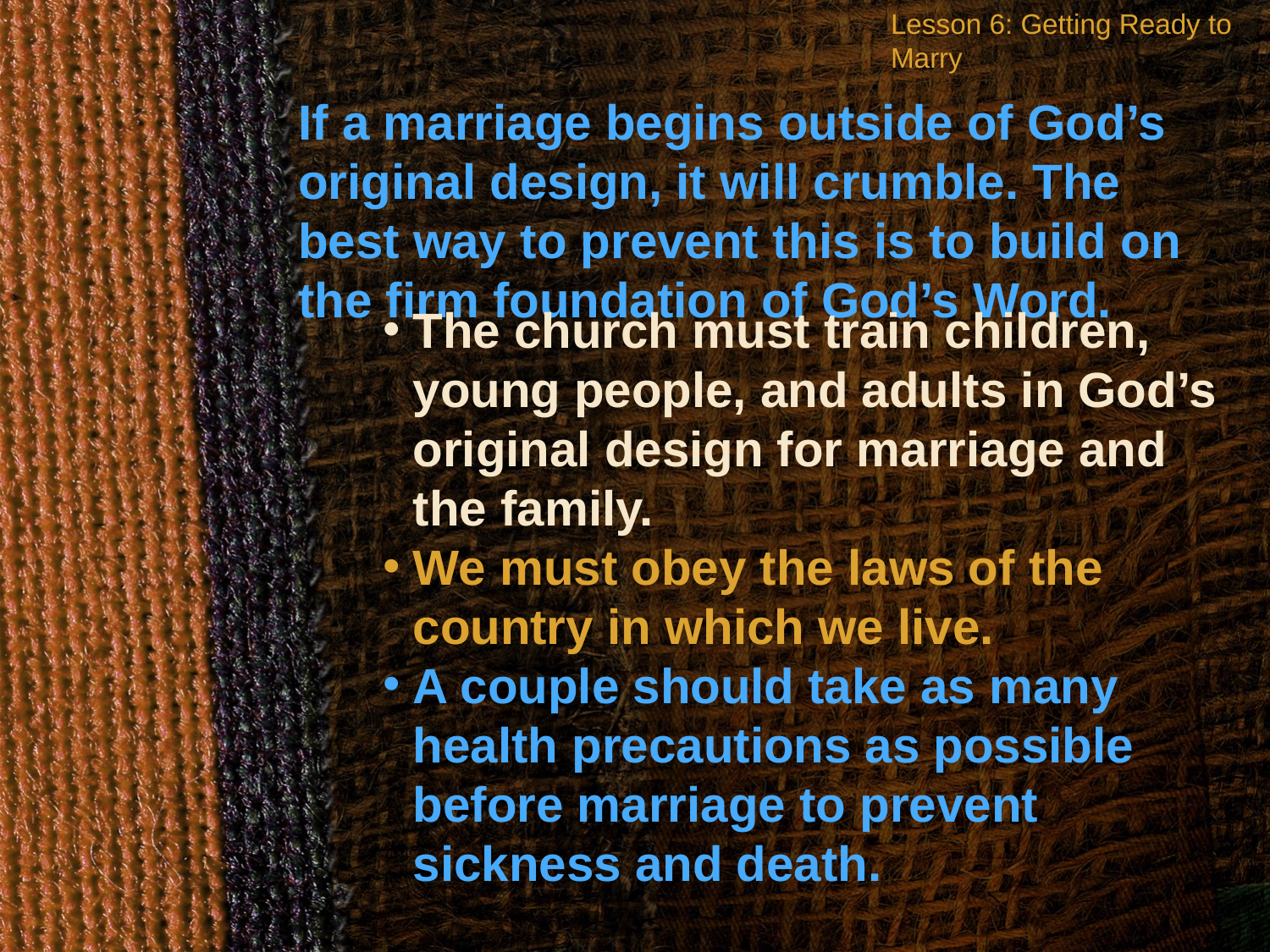

Lesson 6: Getting Ready to Marry
If a marriage begins outside of God’s original design, it will crumble. The best way to prevent this is to build on the firm foundation of God’s Word.
The church must train children, young people, and adults in God’s original design for marriage and the family.
We must obey the laws of the country in which we live.
A couple should take as many health precautions as possible before marriage to prevent sickness and death.